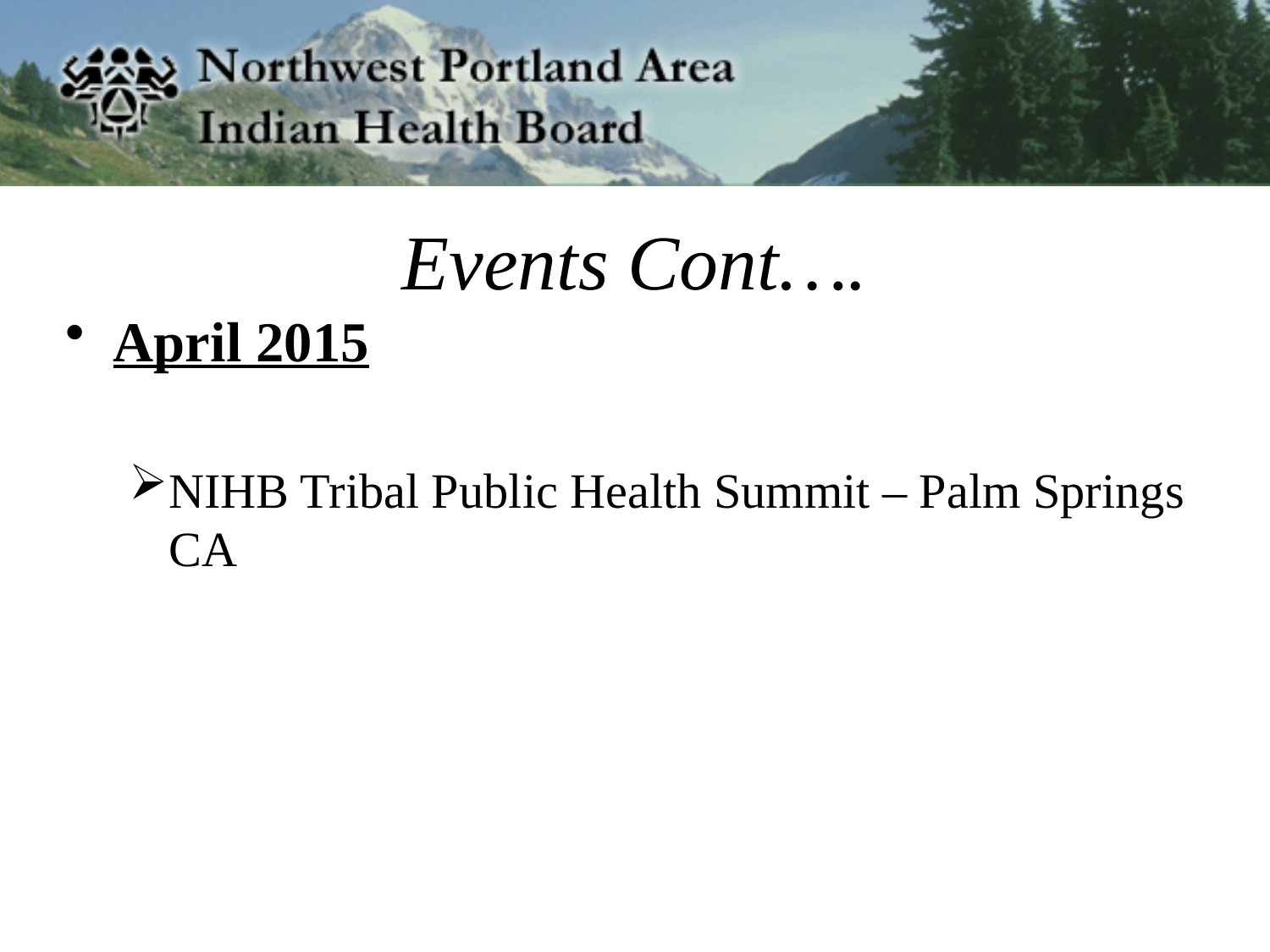

# Events Cont….
April 2015

NIHB Tribal Public Health Summit – Palm Springs CA